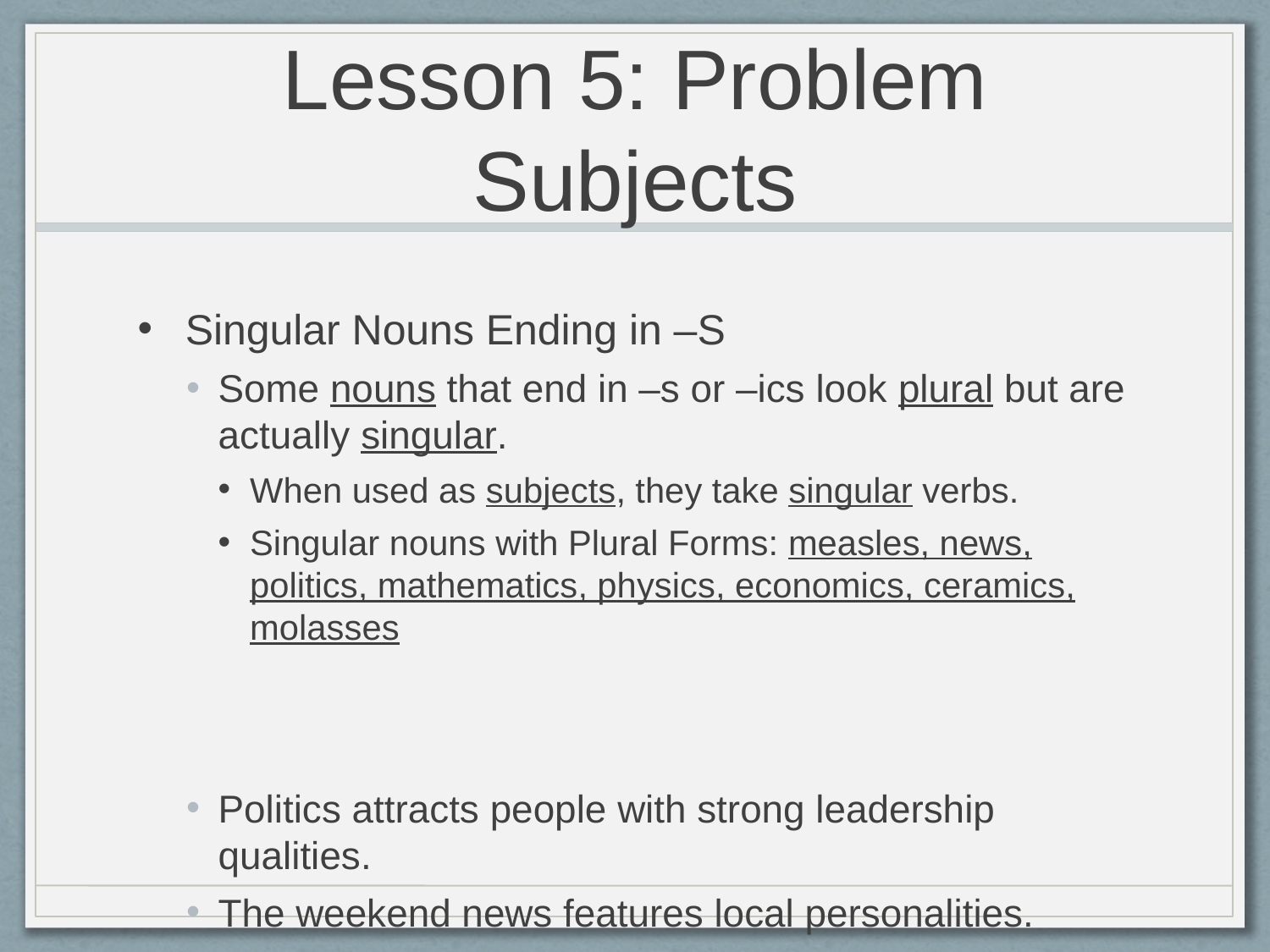

# Lesson 5: Problem Subjects
Singular Nouns Ending in –S
Some nouns that end in –s or –ics look plural but are actually singular.
When used as subjects, they take singular verbs.
Singular nouns with Plural Forms: measles, news, politics, mathematics, physics, economics, ceramics, molasses

Politics attracts people with strong leadership qualities.
The weekend news features local personalities.